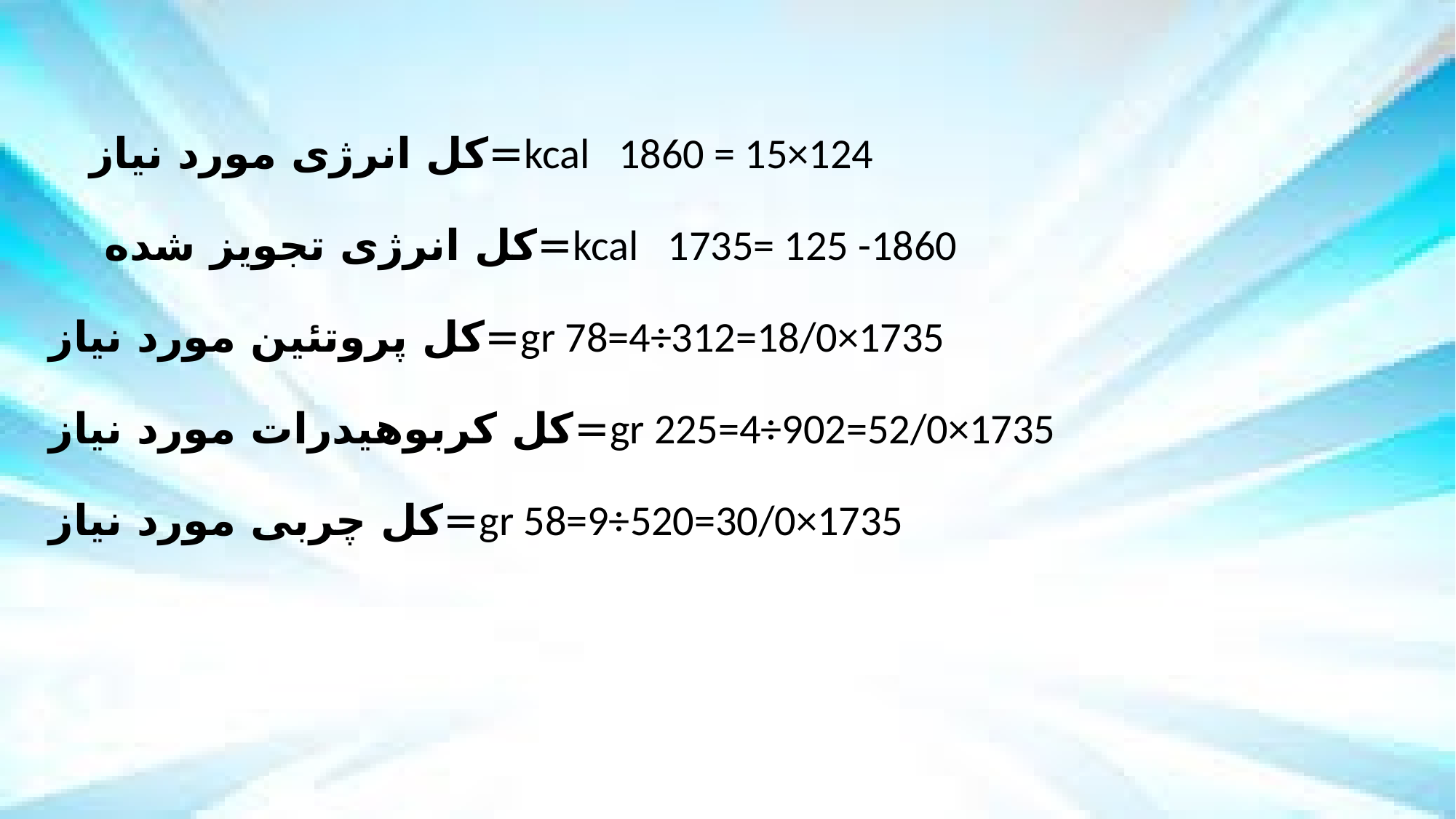

kcal   1860 = 15×124=کل انرژی مورد نیاز
        kcal   1735= 125 -1860=کل انرژی تجویز شده
gr 78=4÷312=18/0×1735=کل پروتئین مورد نیاز
      gr 225=4÷902=52/0×1735=کل کربوهیدرات مورد نیاز
   gr 58=9÷520=30/0×1735=کل چربی مورد نیاز